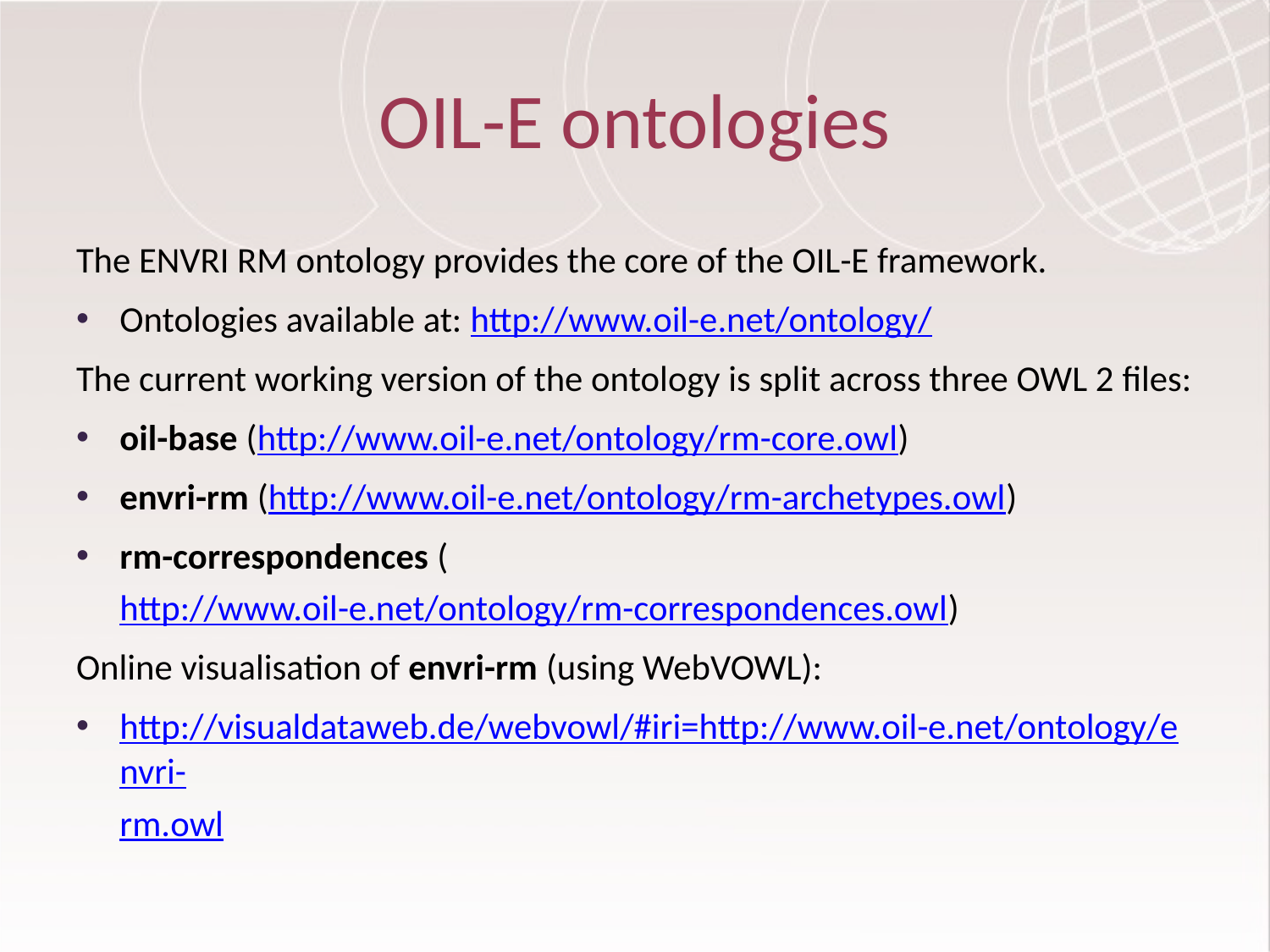

# OIL-E ontologies
The ENVRI RM ontology provides the core of the OIL-E framework.
Ontologies available at: http://www.oil-e.net/ontology/
The current working version of the ontology is split across three OWL 2 files:
oil-base (http://www.oil-e.net/ontology/rm-core.owl)
envri-rm (http://www.oil-e.net/ontology/rm-archetypes.owl)
rm-correspondences (http://www.oil-e.net/ontology/rm-correspondences.owl)
Online visualisation of envri-rm (using WebVOWL):
http://visualdataweb.de/webvowl/#iri=http://www.oil-e.net/ontology/envri-rm.owl